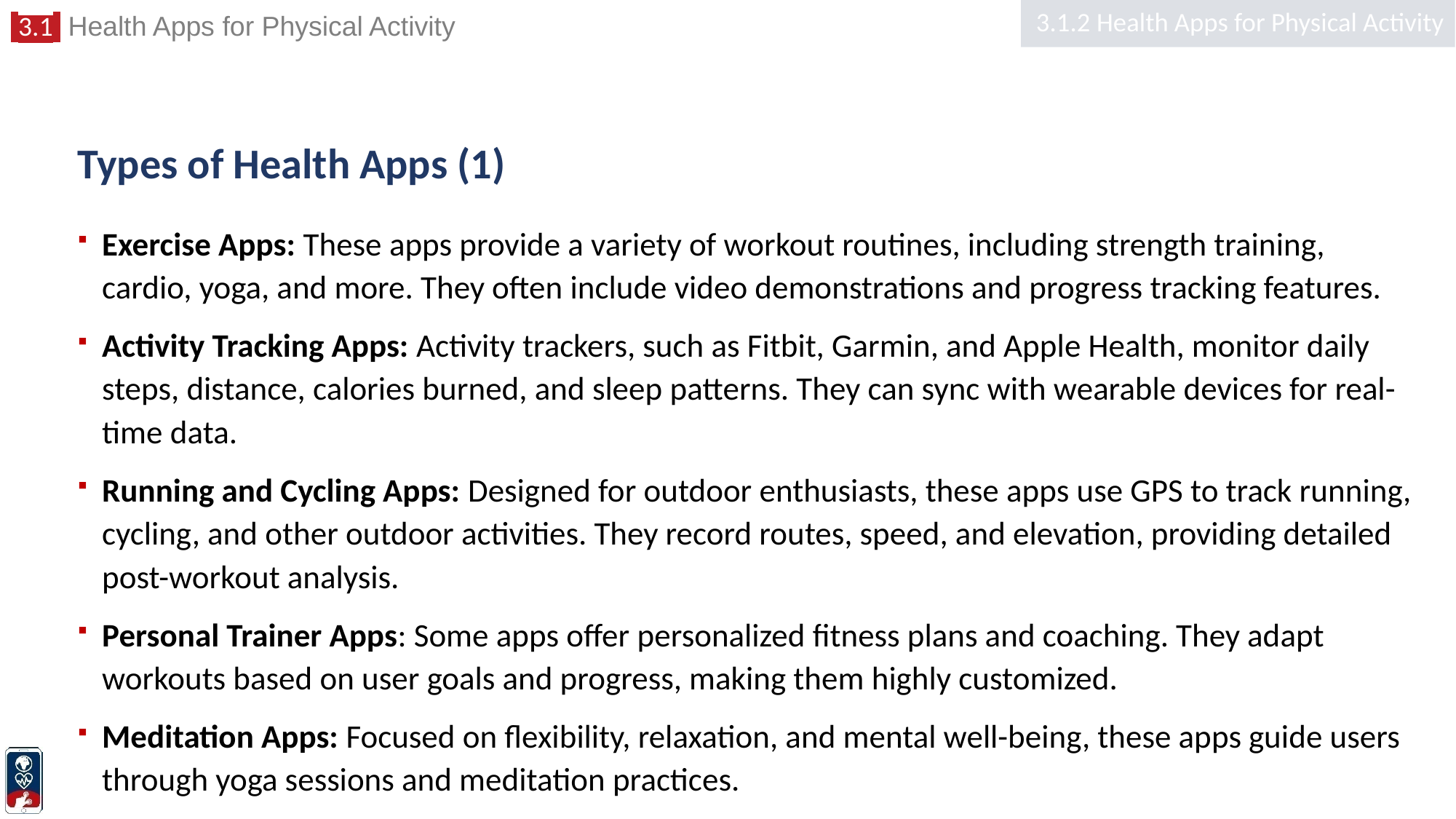

3.1.2 Health Apps for Physical Activity
# Types of Health Apps (1)
Exercise Apps: These apps provide a variety of workout routines, including strength training, cardio, yoga, and more. They often include video demonstrations and progress tracking features.
Activity Tracking Apps: Activity trackers, such as Fitbit, Garmin, and Apple Health, monitor daily steps, distance, calories burned, and sleep patterns. They can sync with wearable devices for real-time data.
Running and Cycling Apps: Designed for outdoor enthusiasts, these apps use GPS to track running, cycling, and other outdoor activities. They record routes, speed, and elevation, providing detailed post-workout analysis.
Personal Trainer Apps: Some apps offer personalized fitness plans and coaching. They adapt workouts based on user goals and progress, making them highly customized.
Meditation Apps: Focused on flexibility, relaxation, and mental well-being, these apps guide users through yoga sessions and meditation practices.